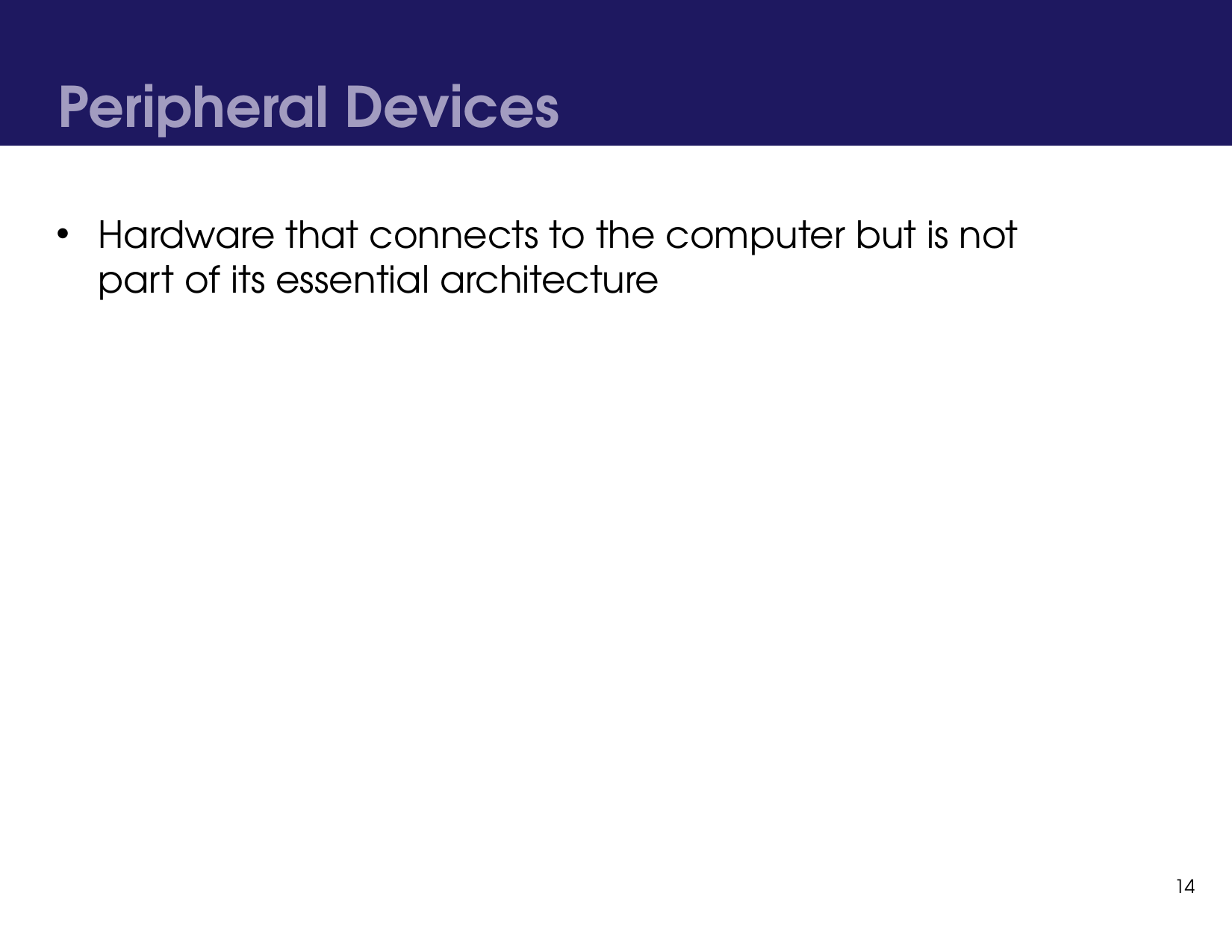

# Peripheral Devices
Hardware that connects to the computer but is not part of its essential architecture
14